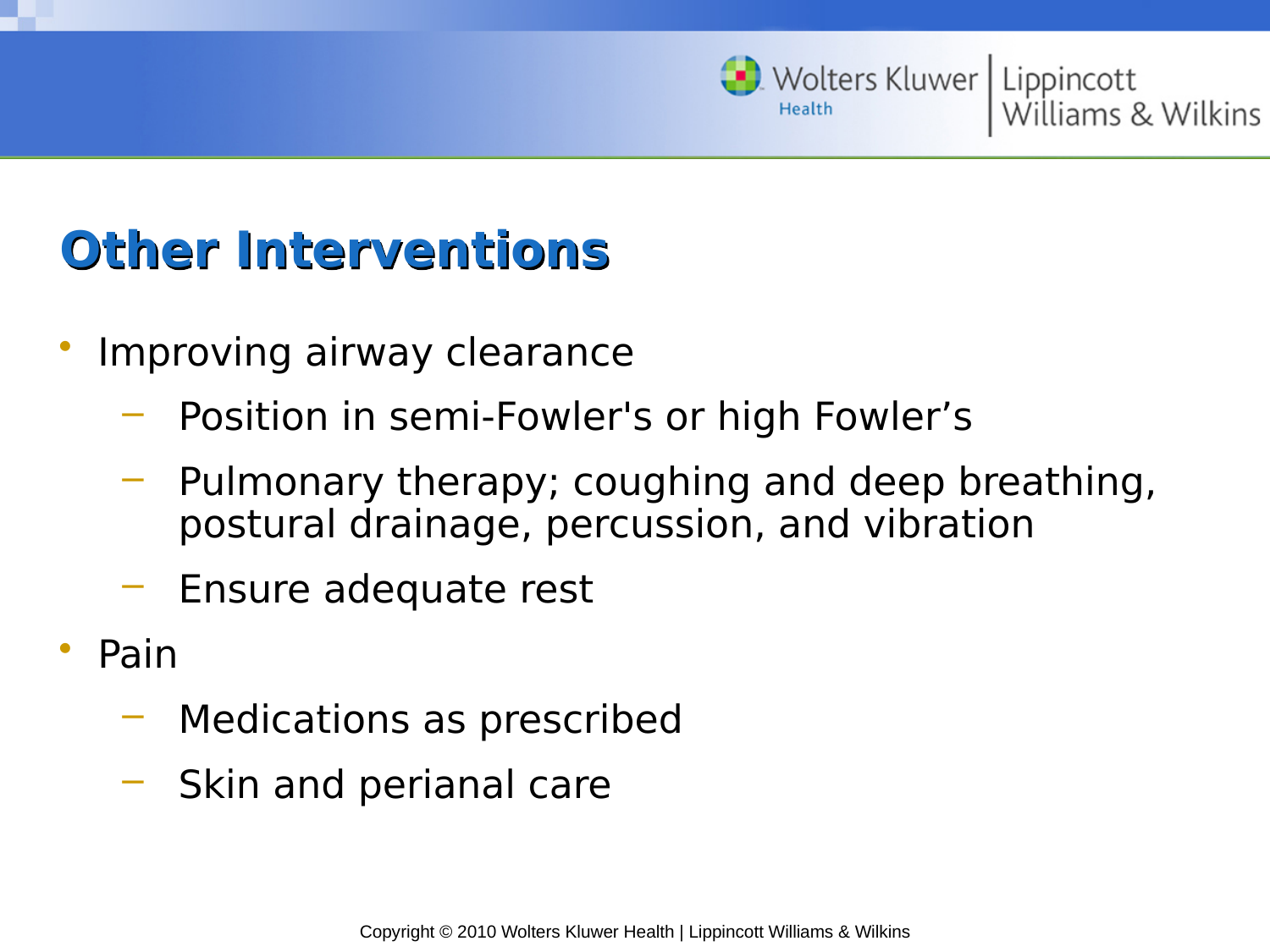

# Other Interventions
Improving airway clearance
Position in semi-Fowler's or high Fowler’s
Pulmonary therapy; coughing and deep breathing, postural drainage, percussion, and vibration
Ensure adequate rest
Pain
Medications as prescribed
Skin and perianal care